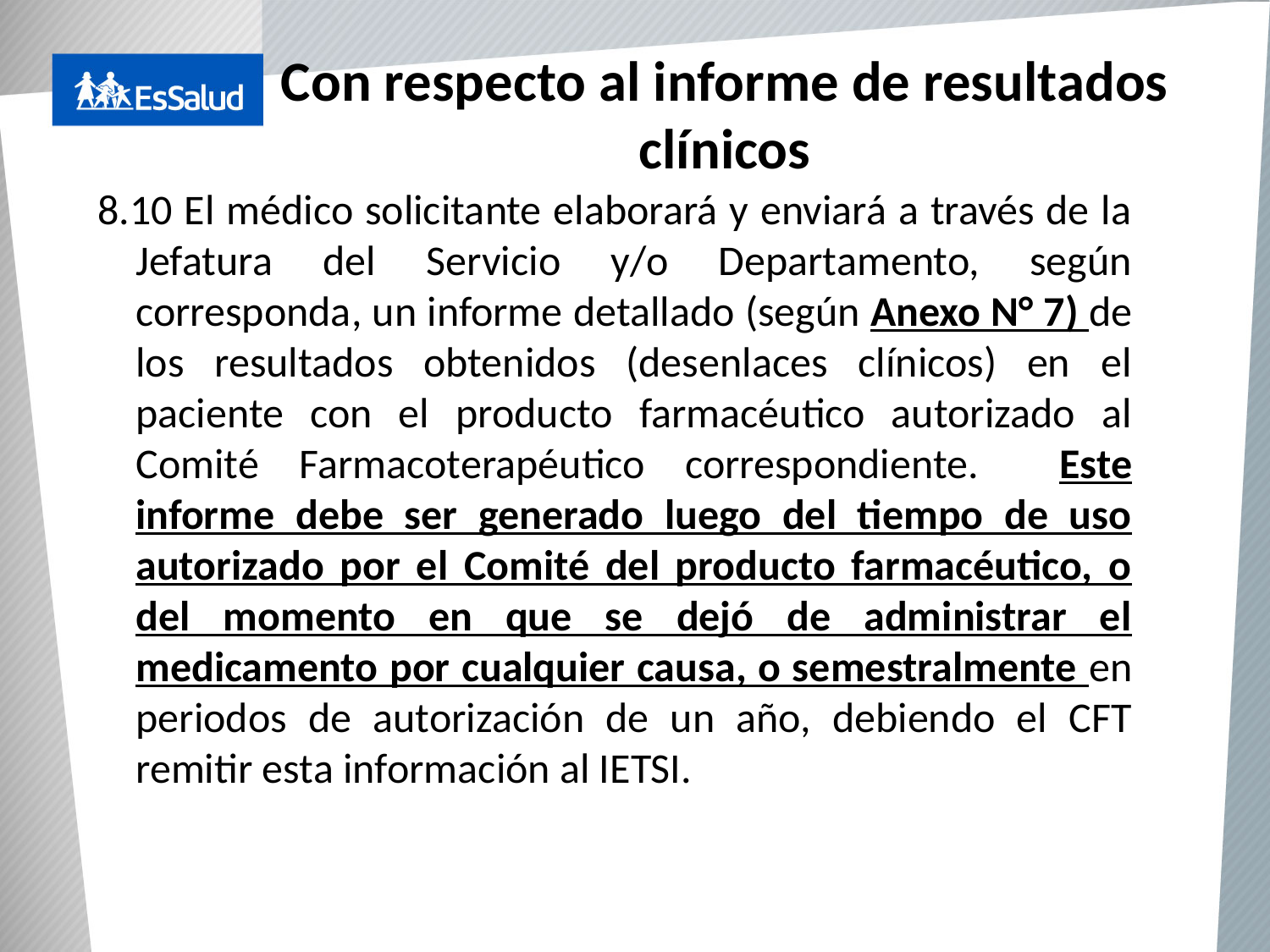

# Con respecto al informe de resultados clínicos
8.10 El médico solicitante elaborará y enviará a través de la Jefatura del Servicio y/o Departamento, según corresponda, un informe detallado (según Anexo N° 7) de los resultados obtenidos (desenlaces clínicos) en el paciente con el producto farmacéutico autorizado al Comité Farmacoterapéutico correspondiente.  Este informe debe ser generado luego del tiempo de uso autorizado por el Comité del producto farmacéutico, o del momento en que se dejó de administrar el medicamento por cualquier causa, o semestralmente en periodos de autorización de un año, debiendo el CFT remitir esta información al IETSI.